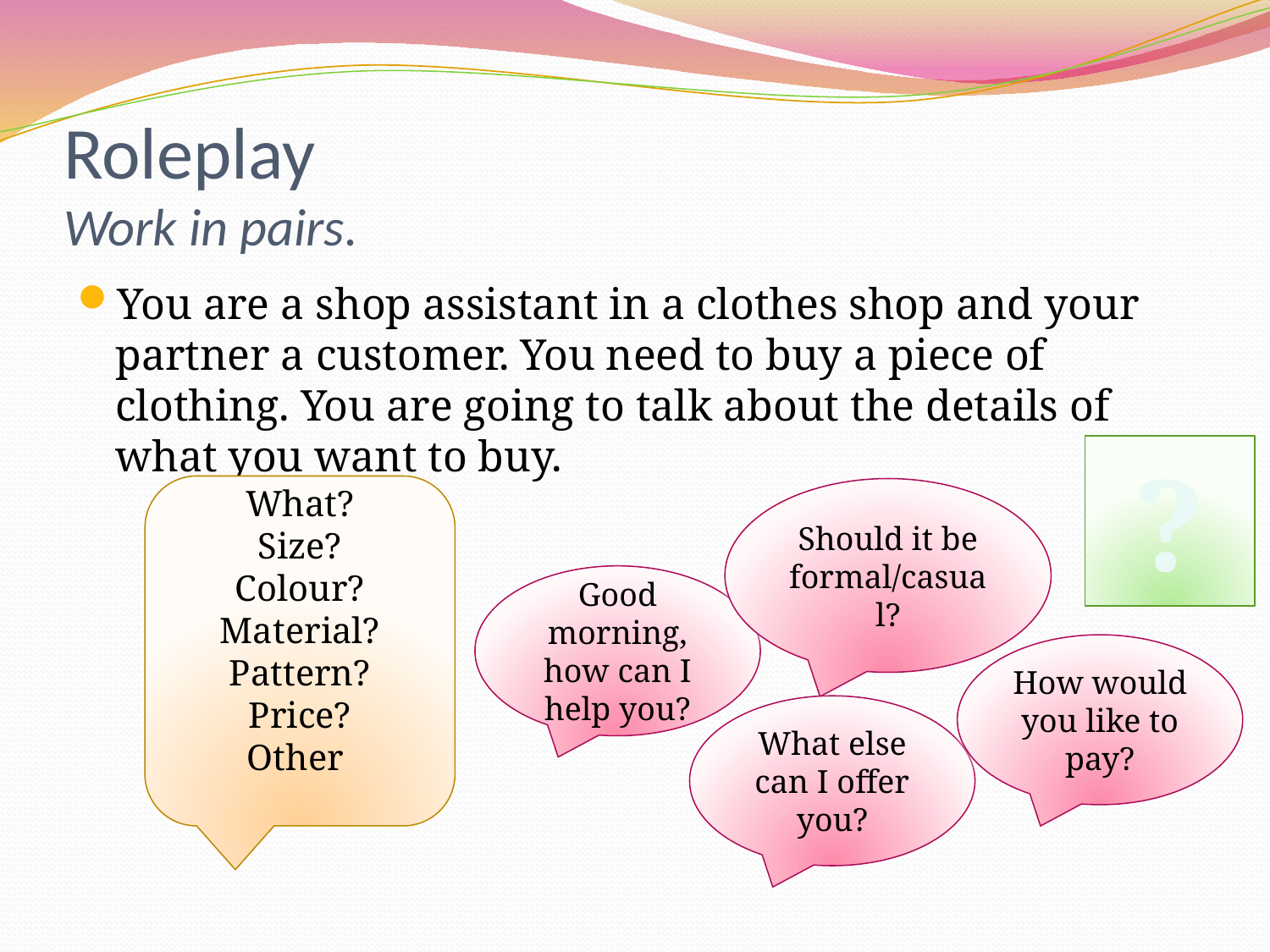

# Roleplay Work in pairs.
You are a shop assistant in a clothes shop and your partner a customer. You need to buy a piece of clothing. You are going to talk about the details of what you want to buy.

?
What?
Size?
Colour?
Material?
Pattern?
Price?
Other

Should it be formal/casual?
Good morning, how can I help you?
How would you like to pay?
What else can I offer you?